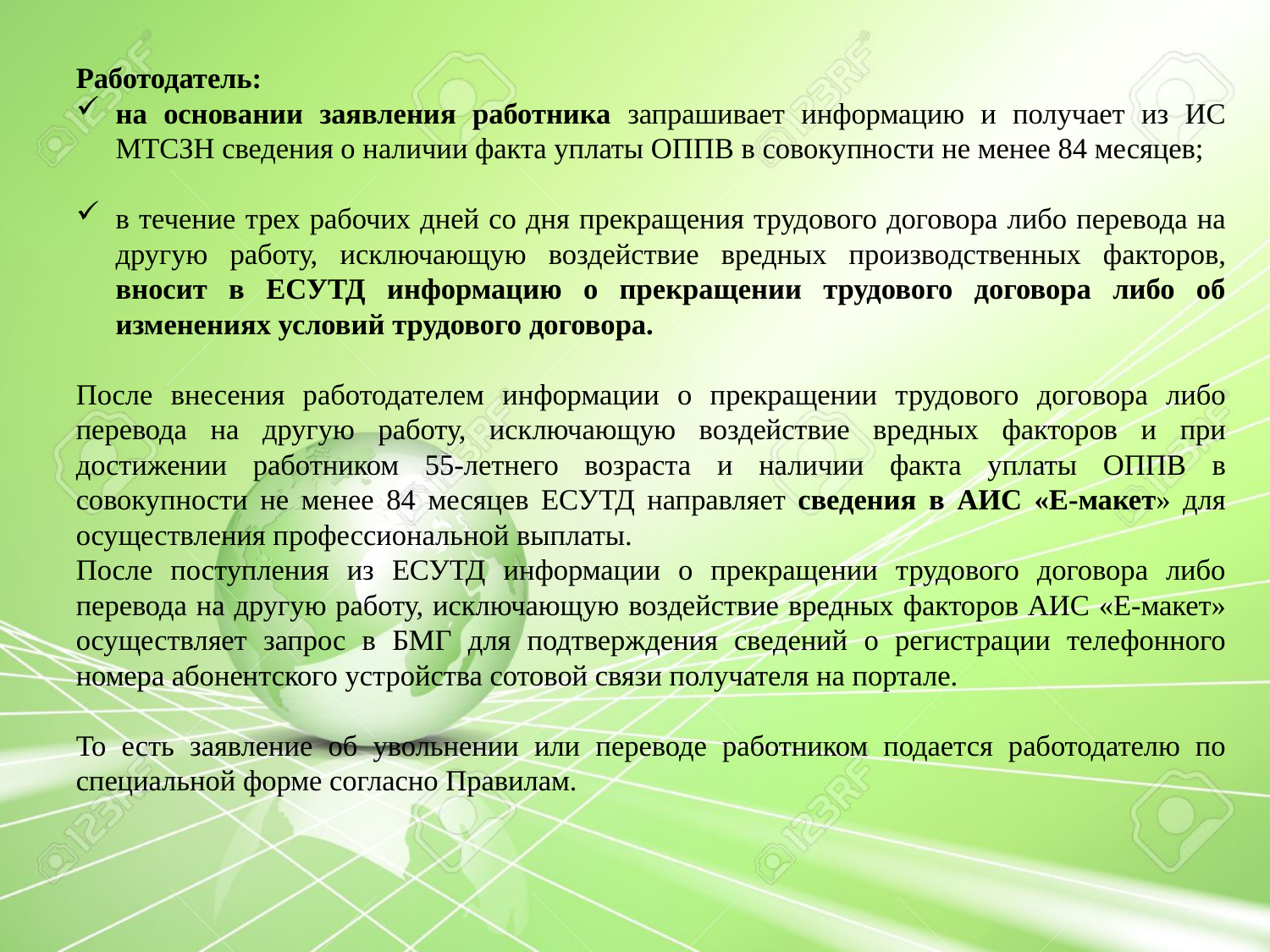

Работодатель:
на основании заявления работника запрашивает информацию и получает из ИС МТСЗН сведения о наличии факта уплаты ОППВ в совокупности не менее 84 месяцев;

в течение трех рабочих дней со дня прекращения трудового договора либо перевода на другую работу, исключающую воздействие вредных производственных факторов, вносит в ЕСУТД информацию о прекращении трудового договора либо об изменениях условий трудового договора.

После внесения работодателем информации о прекращении трудового договора либо перевода на другую работу, исключающую воздействие вредных факторов и при достижении работником 55-летнего возраста и наличии факта уплаты ОППВ в совокупности не менее 84 месяцев ЕСУТД направляет сведения в АИС «Е-макет» для осуществления профессиональной выплаты.
После поступления из ЕСУТД информации о прекращении трудового договора либо перевода на другую работу, исключающую воздействие вредных факторов АИС «Е-макет» осуществляет запрос в БМГ для подтверждения сведений о регистрации телефонного номера абонентского устройства сотовой связи получателя на портале.

То есть заявление об увольнении или переводе работником подается работодателю по специальной форме согласно Правилам.